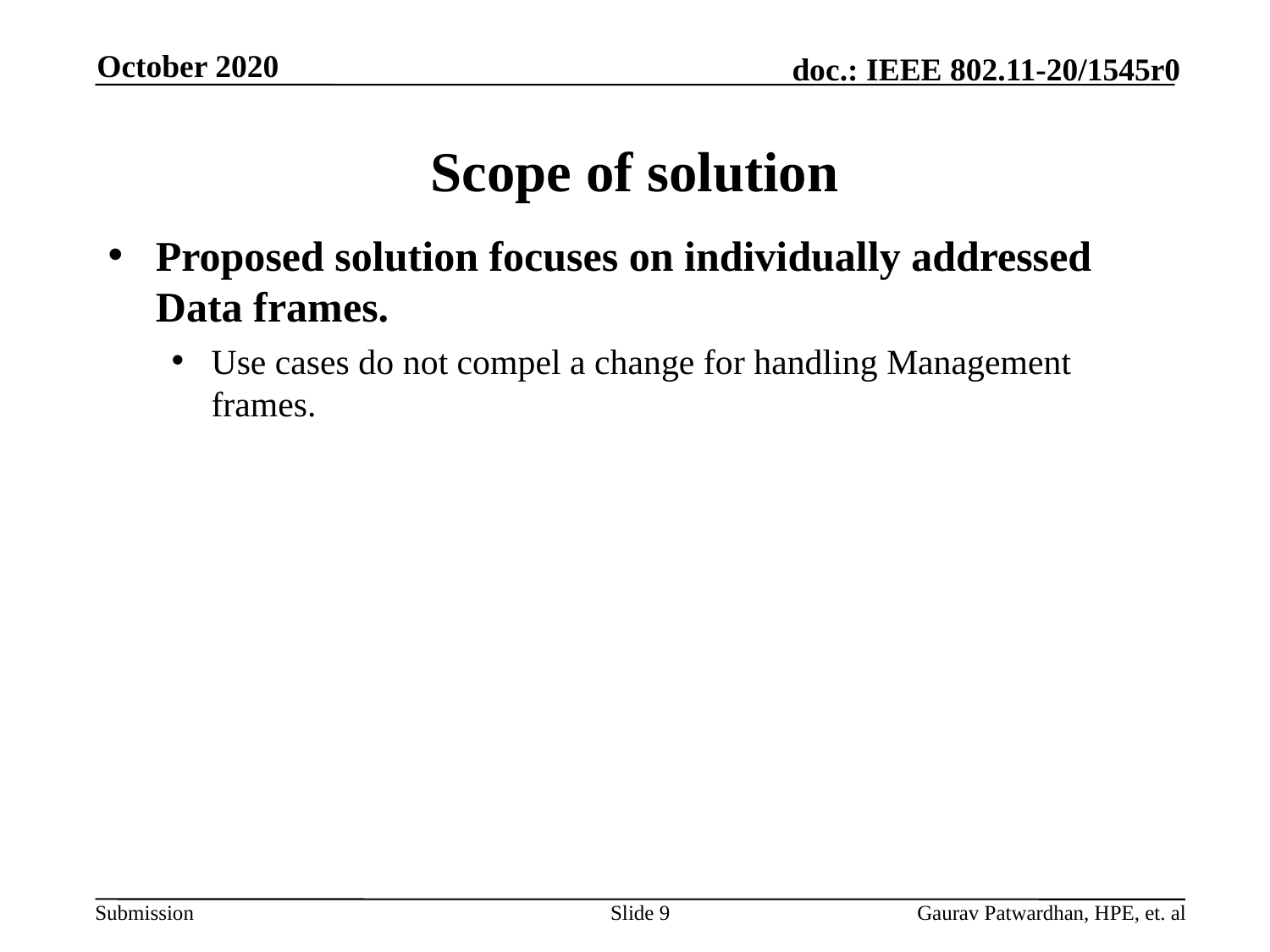

October 2020
# Scope of solution
Proposed solution focuses on individually addressed Data frames.
Use cases do not compel a change for handling Management frames.
Slide 9
Gaurav Patwardhan, HPE, et. al